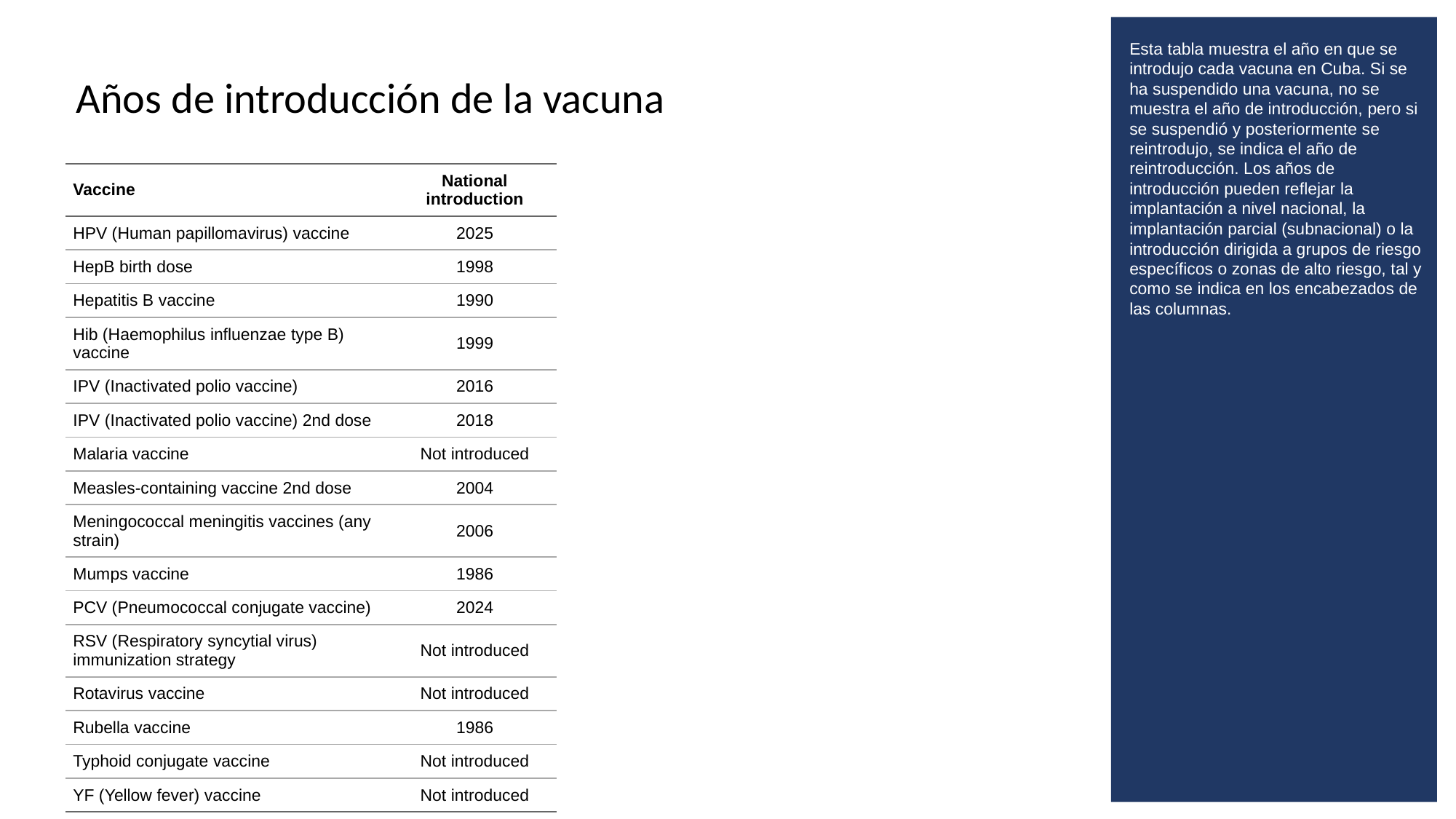

Esta tabla muestra el año en que se introdujo cada vacuna en Cuba. Si se ha suspendido una vacuna, no se muestra el año de introducción, pero si se suspendió y posteriormente se reintrodujo, se indica el año de reintroducción. Los años de introducción pueden reflejar la implantación a nivel nacional, la implantación parcial (subnacional) o la introducción dirigida a grupos de riesgo específicos o zonas de alto riesgo, tal y como se indica en los encabezados de las columnas.
# Años de introducción de la vacuna
| Vaccine | National introduction |
| --- | --- |
| HPV (Human papillomavirus) vaccine | 2025 |
| HepB birth dose | 1998 |
| Hepatitis B vaccine | 1990 |
| Hib (Haemophilus influenzae type B) vaccine | 1999 |
| IPV (Inactivated polio vaccine) | 2016 |
| IPV (Inactivated polio vaccine) 2nd dose | 2018 |
| Malaria vaccine | Not introduced |
| Measles-containing vaccine 2nd dose | 2004 |
| Meningococcal meningitis vaccines (any strain) | 2006 |
| Mumps vaccine | 1986 |
| PCV (Pneumococcal conjugate vaccine) | 2024 |
| RSV (Respiratory syncytial virus) immunization strategy | Not introduced |
| Rotavirus vaccine | Not introduced |
| Rubella vaccine | 1986 |
| Typhoid conjugate vaccine | Not introduced |
| YF (Yellow fever) vaccine | Not introduced |